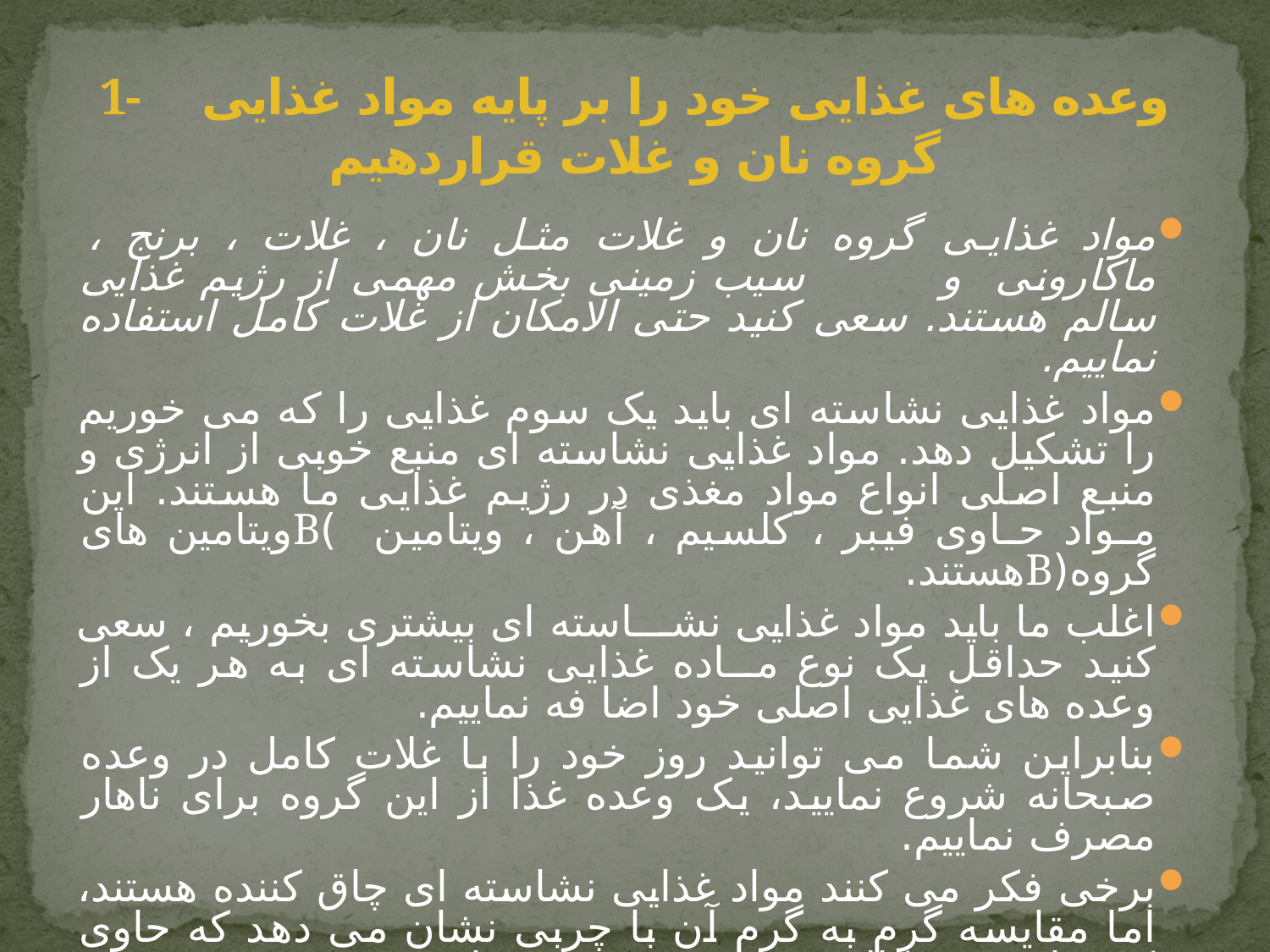

# 1-    وعده های غذایی خود را بر پایه مواد غذایی گروه نان و غلات قراردهیم
مواد غذایی گروه نان و غلات مثل نان ، غلات ، برنج ، ماکارونی  و        سیب زمینی بخش مهمی از رژیم غذایی سالم هستند. سعی کنید حتی الامکان از غلات کامل استفاده نماییم.
مواد غذایی نشاسته ای باید یک سوم غذایی را که می خوریم را تشکیل دهد. مواد غذایی نشاسته ای منبع خوبی از انرژی و منبع اصلی انواع مواد مغذی در رژیم غذایی ما هستند. این مـواد حـاوی فیبر ، کلسیم ، آهن ، ویتامین  )Bویتامین های گروه(Bهستند.
اغلب ما باید مواد غذایی نشـــاسته ای بیشتری بخوریم ، سعی کنید حداقل یک نوع مــاده غذایی نشاسته ای به هر یک از وعده های غذایی اصلی خود اضا فه نماییم.
بنابراین شما می توانید روز خود را با غلات کامل در وعده صبحانه شروع نمایید، یک وعده غذا از این گروه برای ناهار مصرف نماییم.
برخی فکر می کنند مواد غذایی نشاسته ای چاق کننده هستند، اما مقایسه گرم به گرم آن با چربی نشان می دهد که حاوی کمتر از نصف کالری موجود در چربی ها هستند.